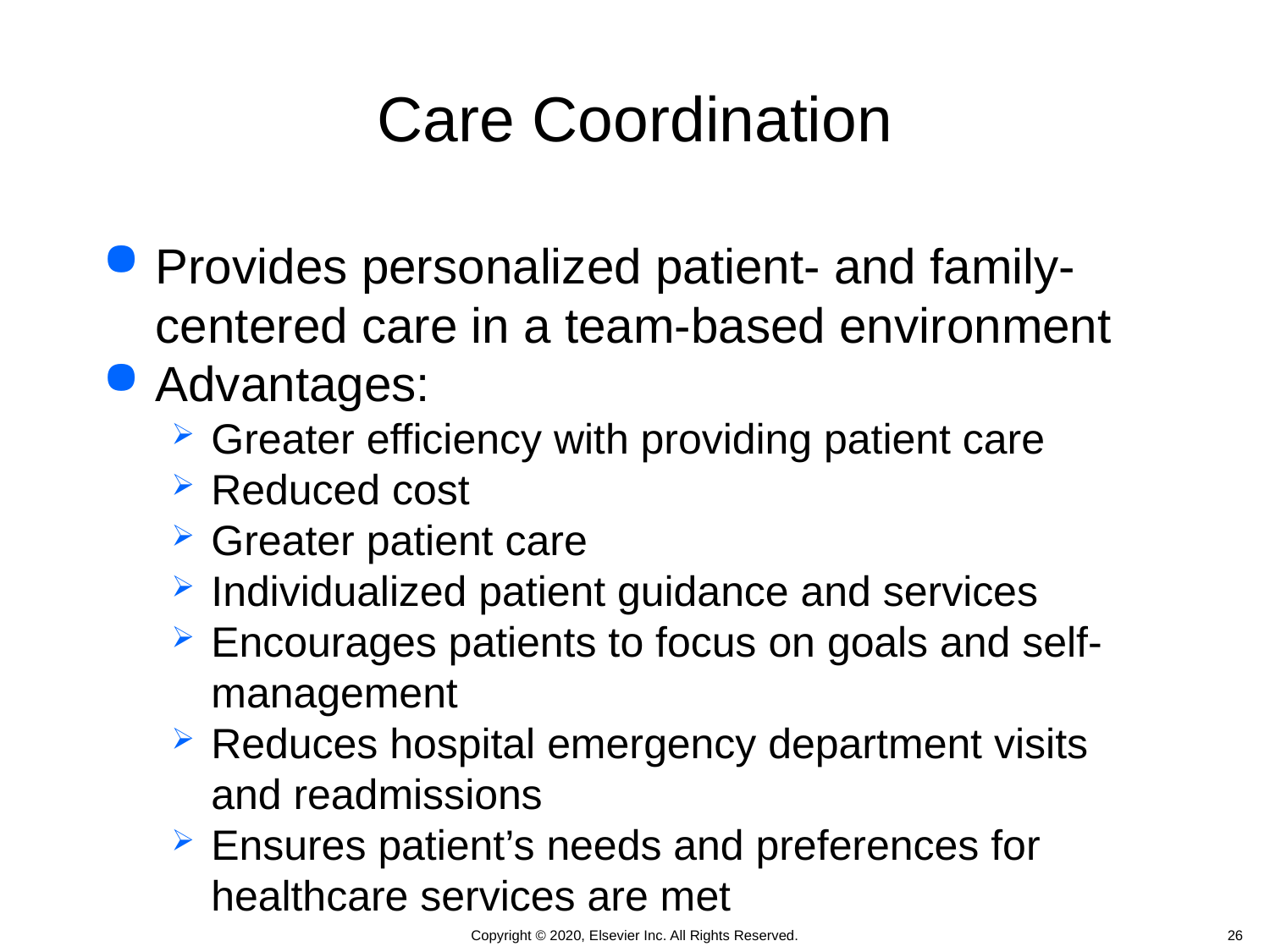

# Care Coordination
Provides personalized patient- and family-centered care in a team-based environment
Advantages:
Greater efficiency with providing patient care
Reduced cost
Greater patient care
Individualized patient guidance and services
Encourages patients to focus on goals and self-management
Reduces hospital emergency department visits and readmissions
Ensures patient’s needs and preferences for healthcare services are met

 26